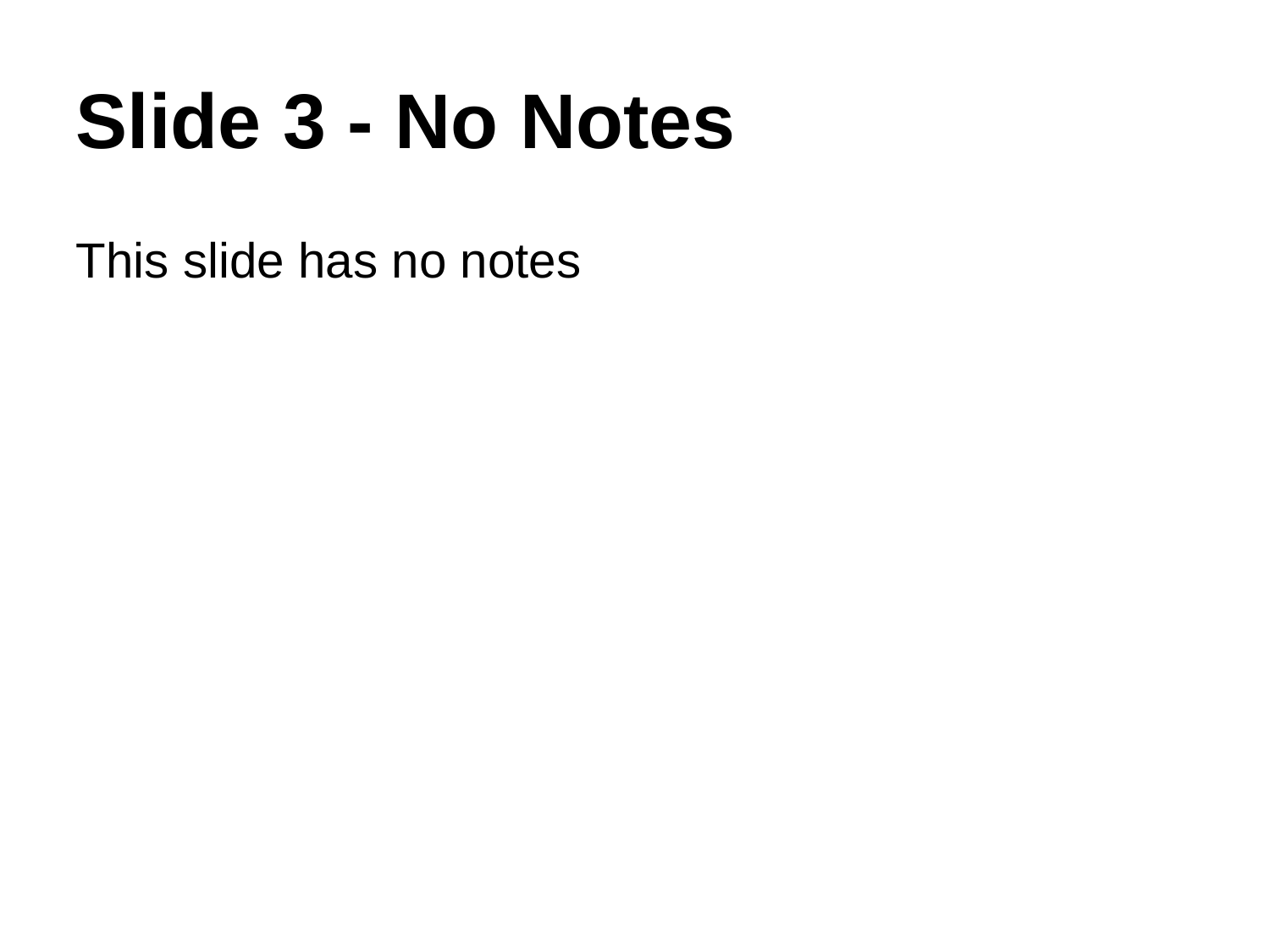

Slide 3 - No Notes
This slide has no notes